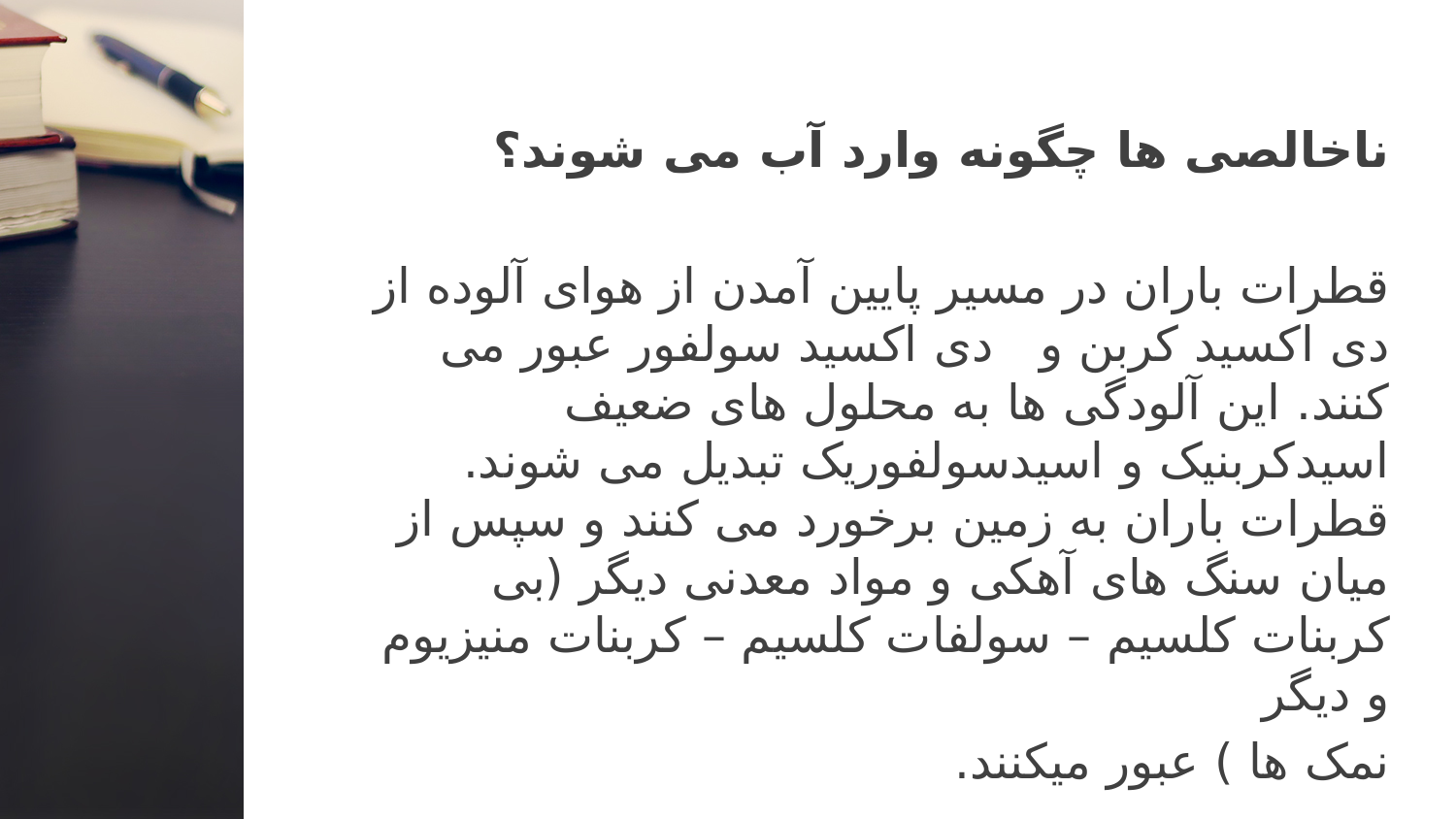

ناخالصی ها چگونه وارد آب می شوند؟

قطرات باران در مسیر پایین آمدن از هوای آلوده از دی اکسید کربن و   دی اکسید سولفور عبور می کنند. این آلودگی ها به محلول های ضعیف اسیدکربنیک و اسیدسولفوریک تبدیل می شوند. قطرات باران به زمین برخورد می کنند و سپس از میان سنگ های آهکی و مواد معدنی دیگر (بی کربنات کلسیم – سولفات کلسیم – کربنات منیزیوم و دیگر
نمک ها ) عبور میکنند.